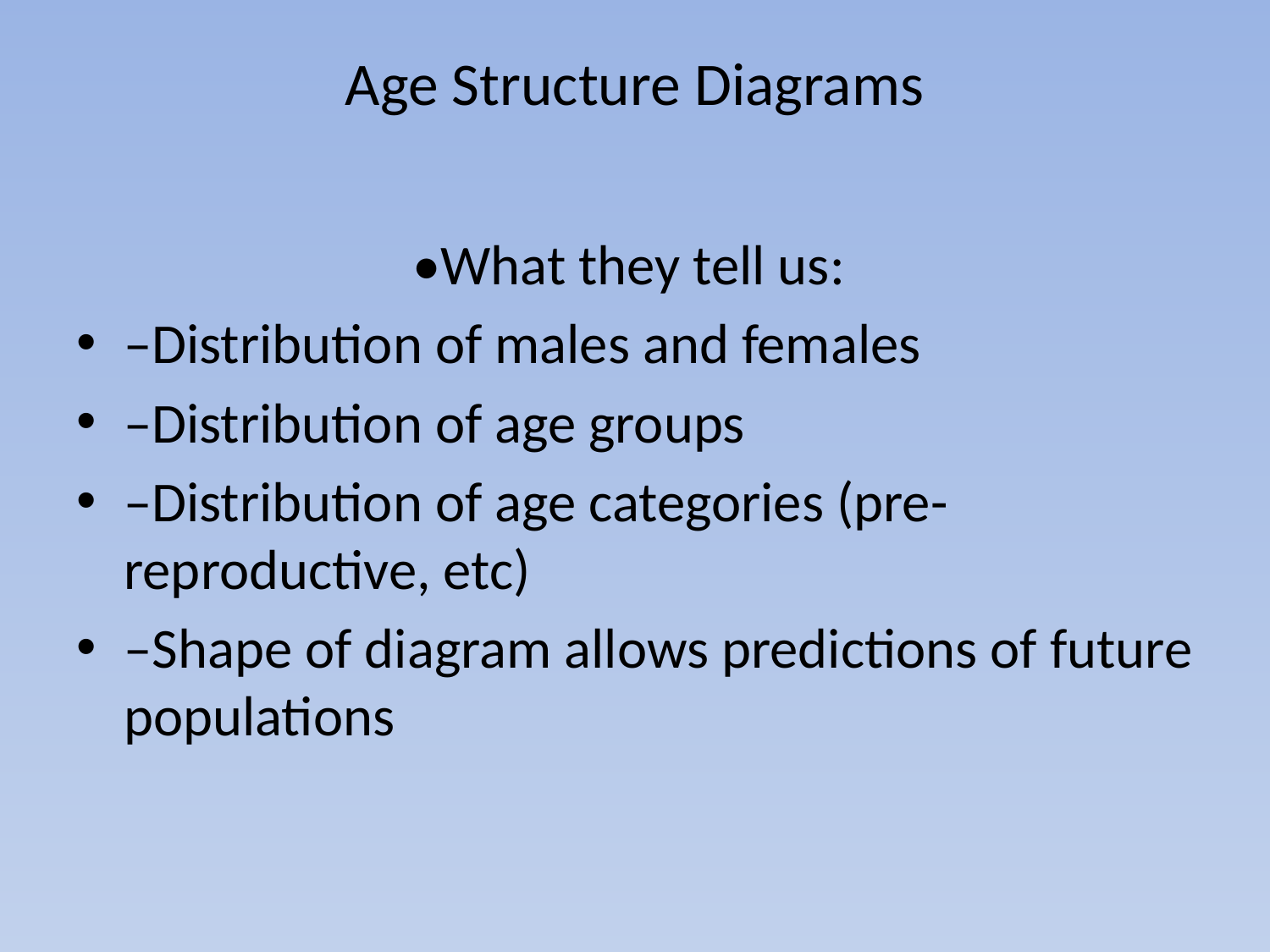

# Age Structure Diagrams
•What they tell us:
–Distribution of males and females
–Distribution of age groups
–Distribution of age categories (pre-reproductive, etc)
–Shape of diagram allows predictions of future populations